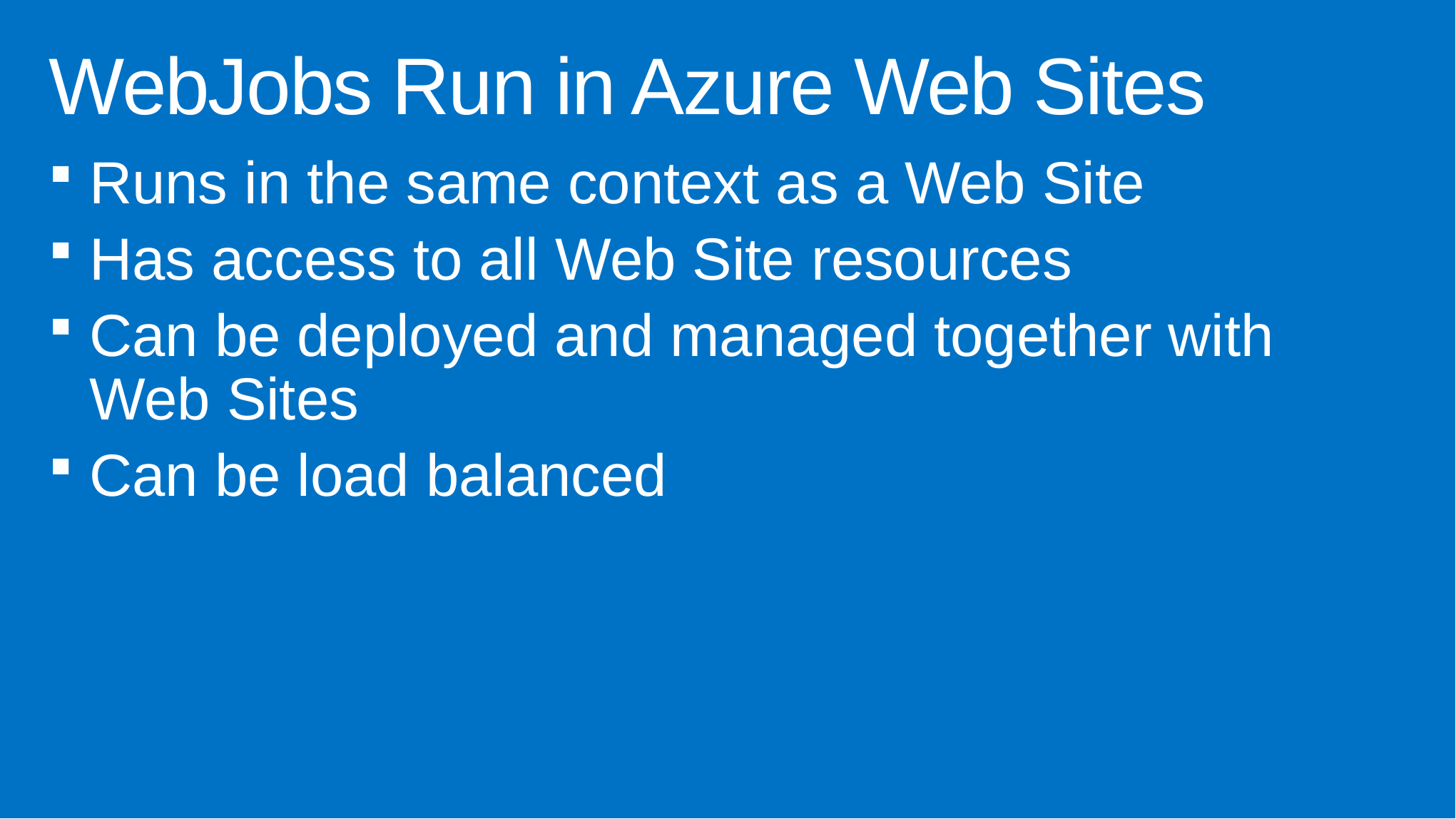

# WebJobs Run in Azure Web Sites
Runs in the same context as a Web Site
Has access to all Web Site resources
Can be deployed and managed together with Web Sites
Can be load balanced